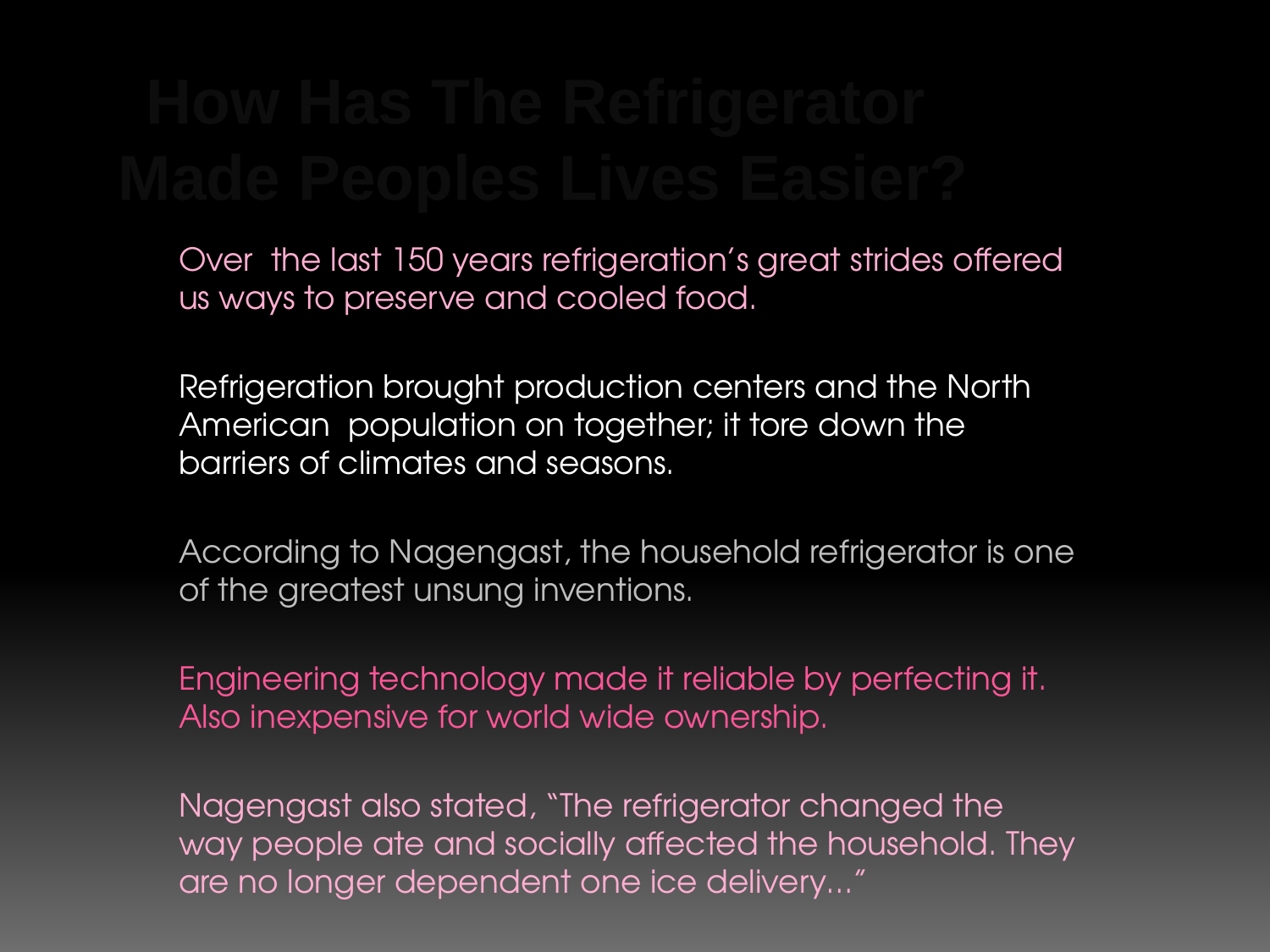

# How Has The Refrigerator Made Peoples Lives Easier?
Over  the last 150 years refrigeration’s great strides offered us ways to preserve and cooled food.

Refrigeration brought production centers and the North American  population on together; it tore down the barriers of climates and seasons.

According to Nagengast, the household refrigerator is one of the greatest unsung inventions.

Engineering technology made it reliable by perfecting it. Also inexpensive for world wide ownership.

Nagengast also stated, “The refrigerator changed the way people ate and socially affected the household. They are no longer dependent one ice delivery…”